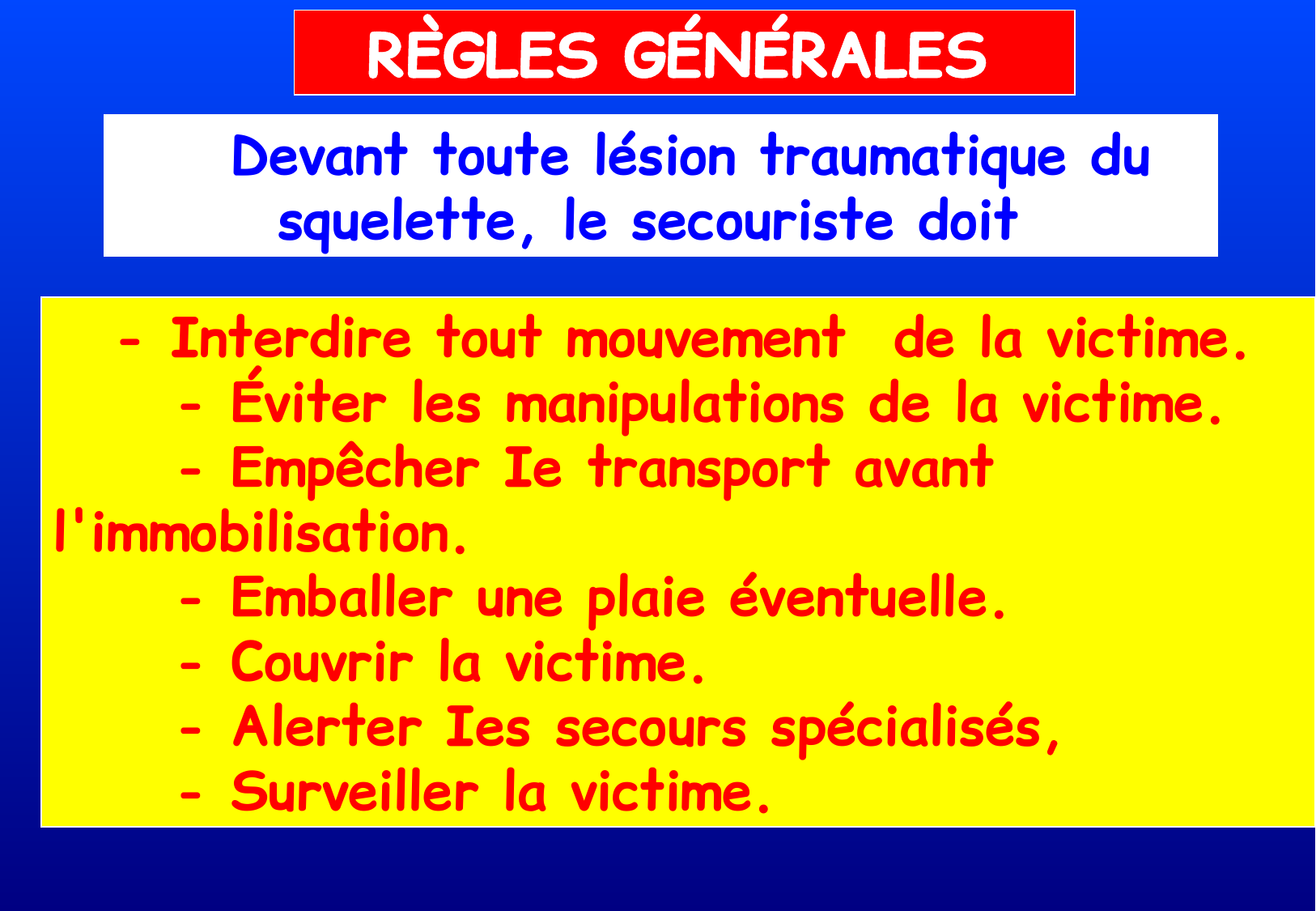

RÈGLES GÉNÉRALES
Devant toute lésion traumatique du squelette, le secouriste doit
- Interdire tout mouvement  de la victime.
	- Éviter les manipulations de la victime.
	- Empêcher Ie transport avant l'immobilisation.
	- Emballer une plaie éventuelle.
	- Couvrir la victime.
	- Alerter Ies secours spécialisés,
	- Surveiller la victime.